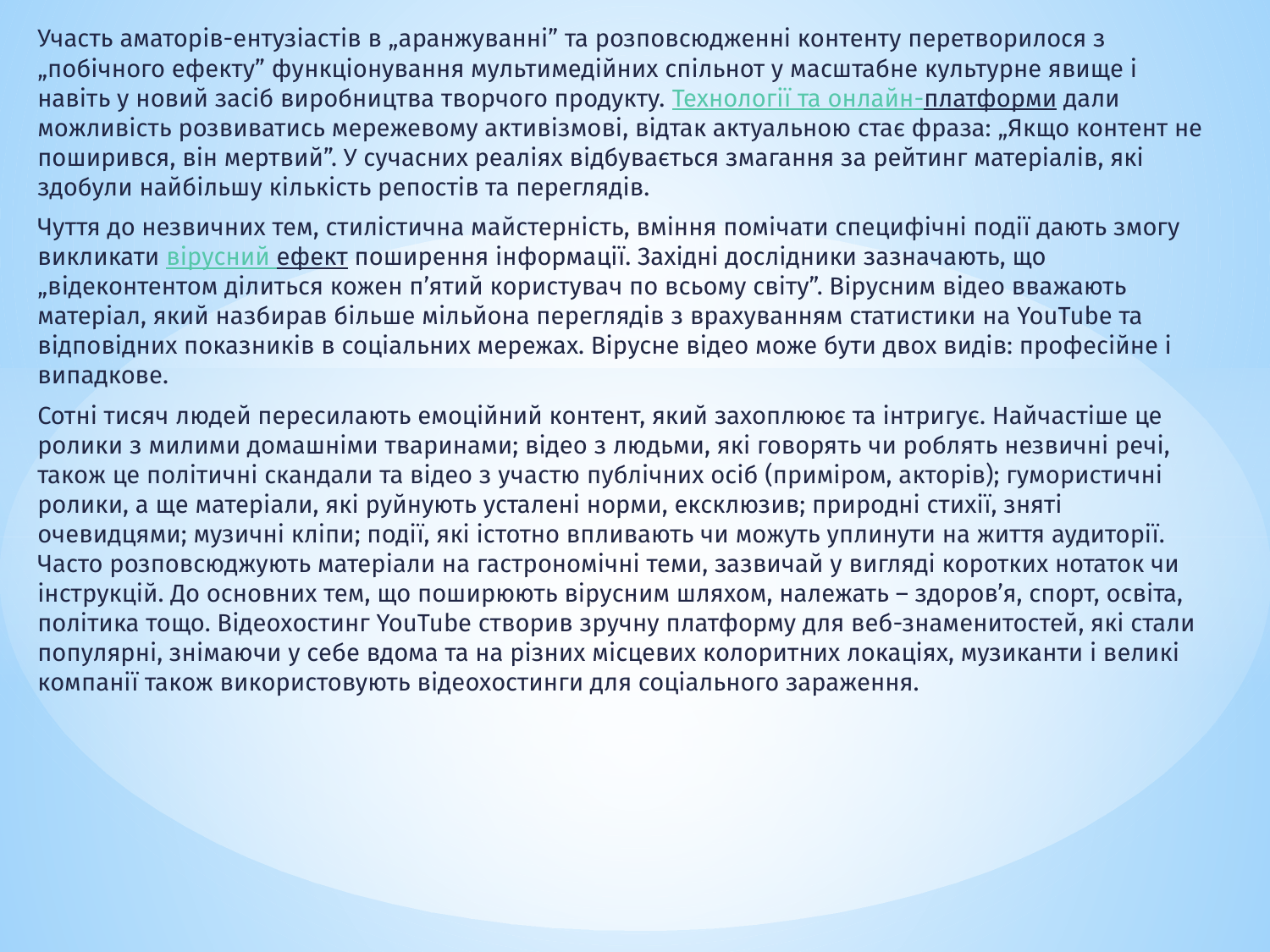

Участь аматорів-ентузіастів в „аранжуванні” та розповсюдженні контенту перетворилося з „побічного ефекту” функціонування мультимедійних спільнот у масштабне культурне явище і навіть у новий засіб виробництва творчого продукту. Технології та онлайн-платформи дали можливість розвиватись мережевому активізмові, відтак актуальною стає фраза: „Якщо контент не поширився, він мертвий”. У сучасних реаліях відбувається змагання за рейтинг матеріалів, які здобули найбільшу кількість репостів та переглядів.
Чуття до незвичних тем, стилістична майстерність, вміння помічати специфічні події дають змогу викликати вірусний ефект поширення інформації. Західні дослідники зазначають, що „відеконтентом ділиться кожен п’ятий користувач по всьому світу”. Вірусним відео вважають матеріал, який назбирав більше мільйона переглядів з врахуванням статистики на YouTube та відповідних показників в соціальних мережах. Вірусне відео може бути двох видів: професійне і випадкове.
Сотні тисяч людей пересилають емоційний контент, який захоплюює та інтригує. Найчастіше це ролики з милими домашніми тваринами; відео з людьми, які говорять чи роблять незвичні речі, також це політичні скандали та відео з участю публічних осіб (приміром, акторів); гумористичні ролики, а ще матеріали, які руйнують усталені норми, ексклюзив; природні стихії, зняті очевидцями; музичні кліпи; події, які істотно впливають чи можуть уплинути на життя аудиторії. Часто розповсюджують матеріали на гастрономічні теми, зазвичай у вигляді коротких нотаток чи інструкцій. До основних тем, що поширюють вірусним шляхом, належать – здоров’я, спорт, освіта, політика тощо. Відеохостинг YouTube створив зручну платформу для веб-знаменитостей, які стали популярні, знімаючи у себе вдома та на різних місцевих колоритних локаціях, музиканти і великі компанії також використовують відеохостинги для соціального зараження.